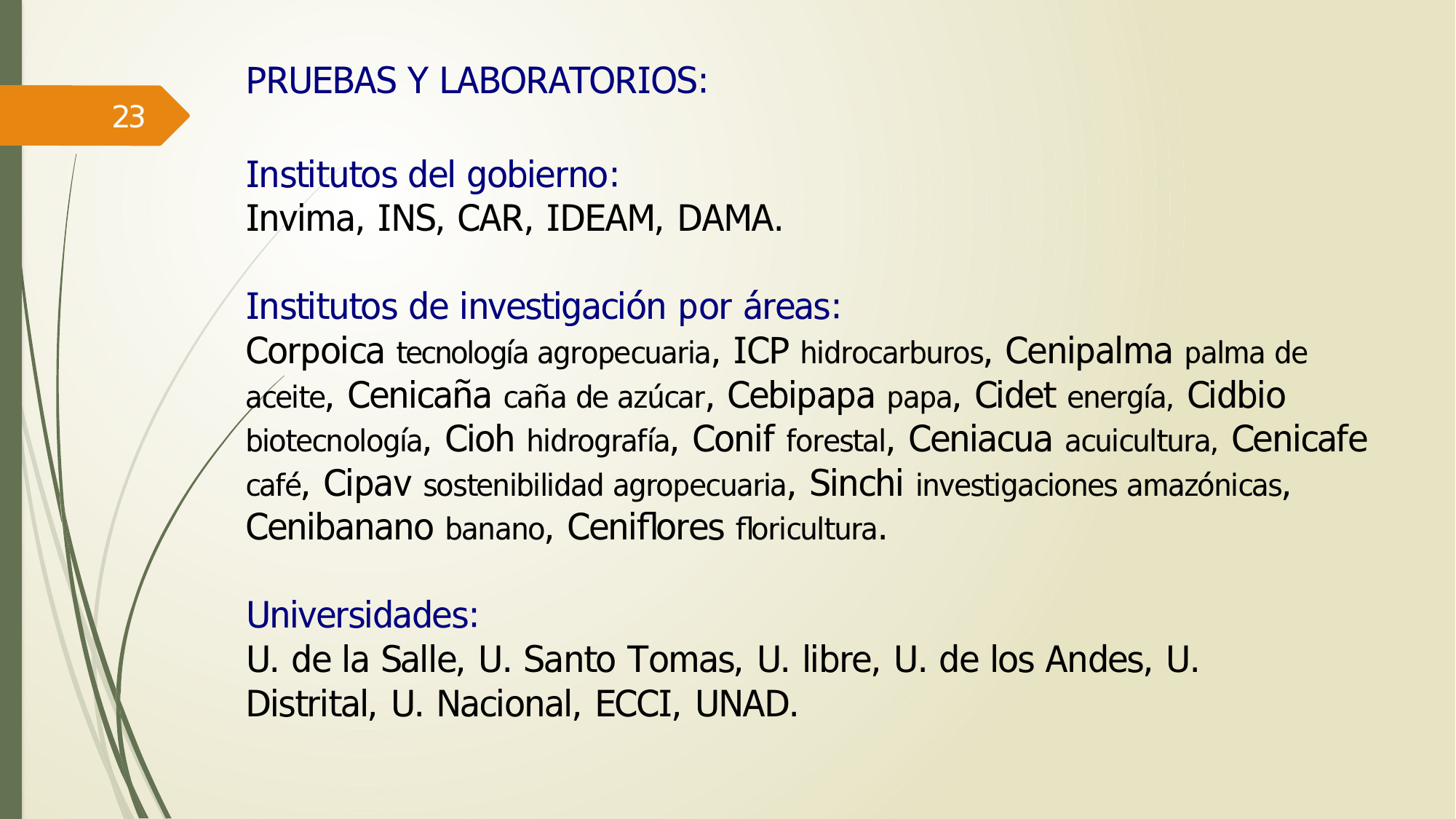

PRUEBAS Y LABORATORIOS:

Institutos del gobierno:
Invima, INS, CAR, IDEAM, DAMA.

Institutos de investigación por áreas:
Corpoica tecnología agropecuaria, ICP hidrocarburos, Cenipalma palma de aceite, Cenicaña caña de azúcar, Cebipapa papa, Cidet energía, Cidbio biotecnología, Cioh hidrografía, Conif forestal, Ceniacua acuicultura, Cenicafe café, Cipav sostenibilidad agropecuaria, Sinchi investigaciones amazónicas, Cenibanano banano, Ceniflores floricultura.

Universidades:
U. de la Salle, U. Santo Tomas, U. libre, U. de los Andes, U. Distrital, U. Nacional, ECCI, UNAD.
23